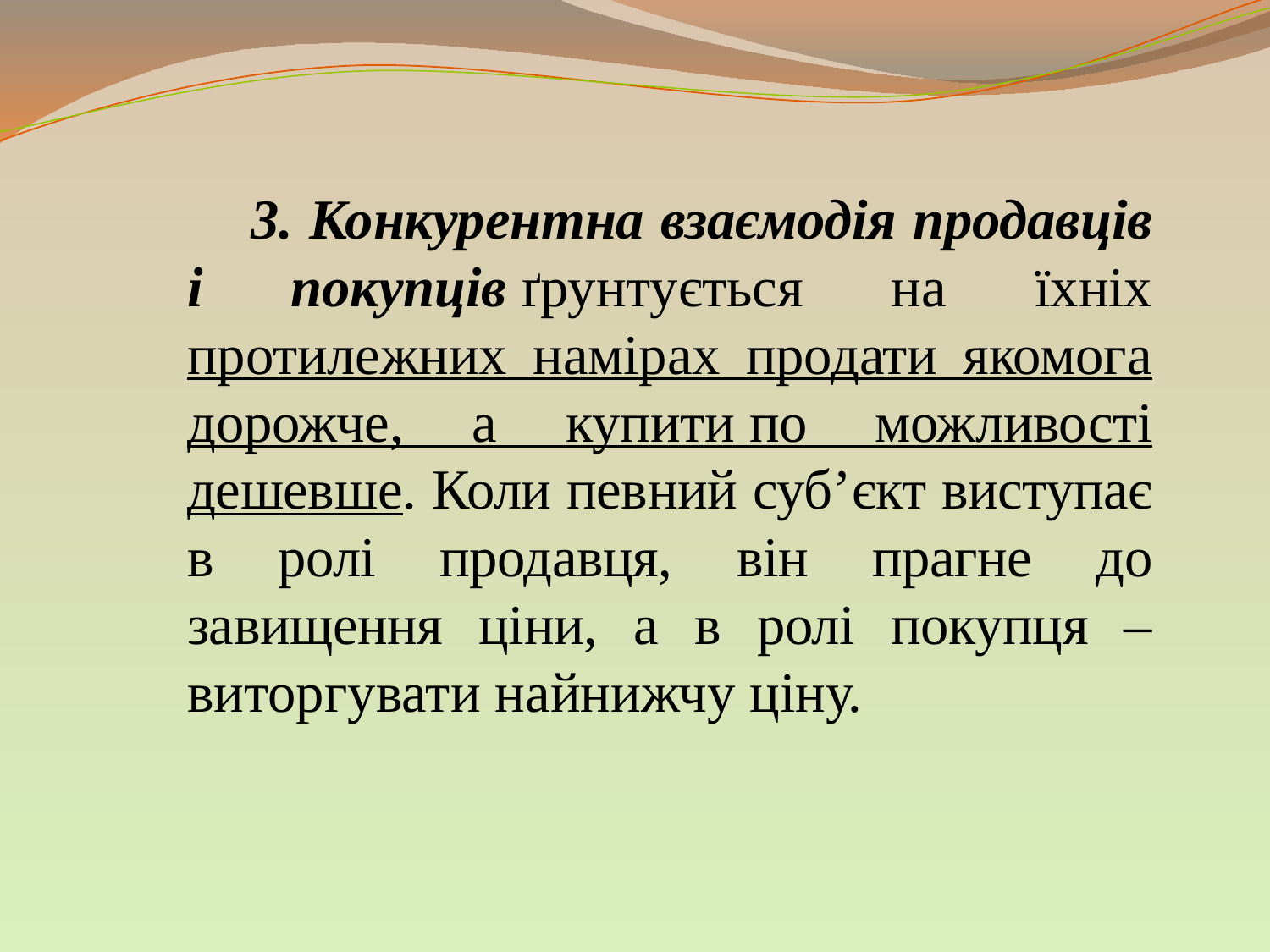

3. Конкурентна взаємодія продавців і покупців ґрунтується на їхніх протилежних намірах продати якомога дорожче, а купити по можливості дешевше. Коли певний суб’єкт виступає в ролі продавця, він прагне до завищення ціни, а в ролі покупця – виторгувати найнижчу ціну.